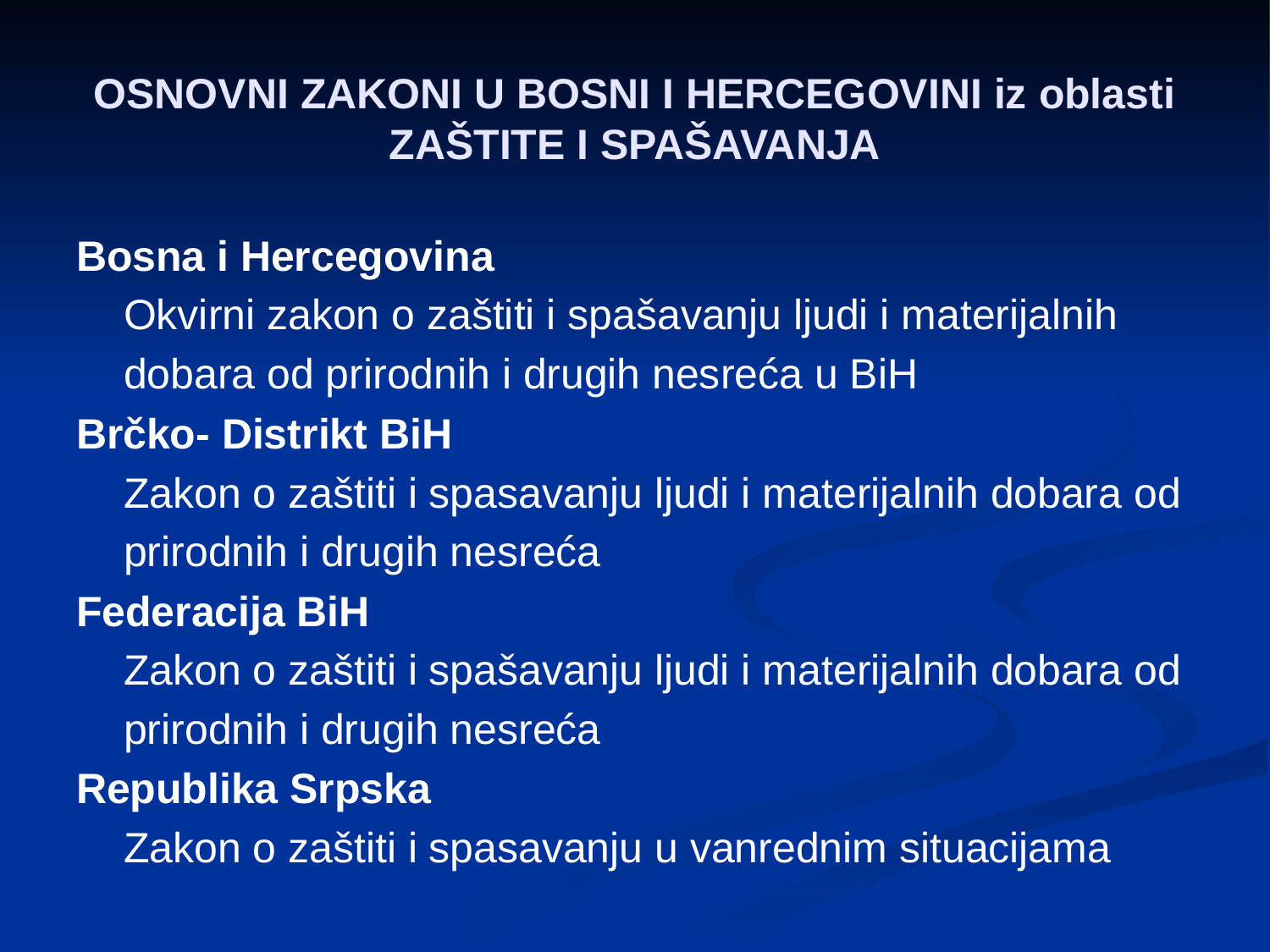

# OSNOVNI ZAKONI U BOSNI I HERCEGOVINI iz oblasti ZAŠTITE I SPAŠAVANJA
Bosna i Hercegovina
    Okvirni zakon o zaštiti i spašavanju ljudi i materijalnih
    dobara od prirodnih i drugih nesreća u BiH
Brčko- Distrikt BiH
    Zakon o zaštiti i spasavanju ljudi i materijalnih dobara od
    prirodnih i drugih nesreća
Federacija BiH
    Zakon o zaštiti i spašavanju ljudi i materijalnih dobara od
    prirodnih i drugih nesreća
Republika Srpska
    Zakon o zaštiti i spasavanju u vanrednim situacijama